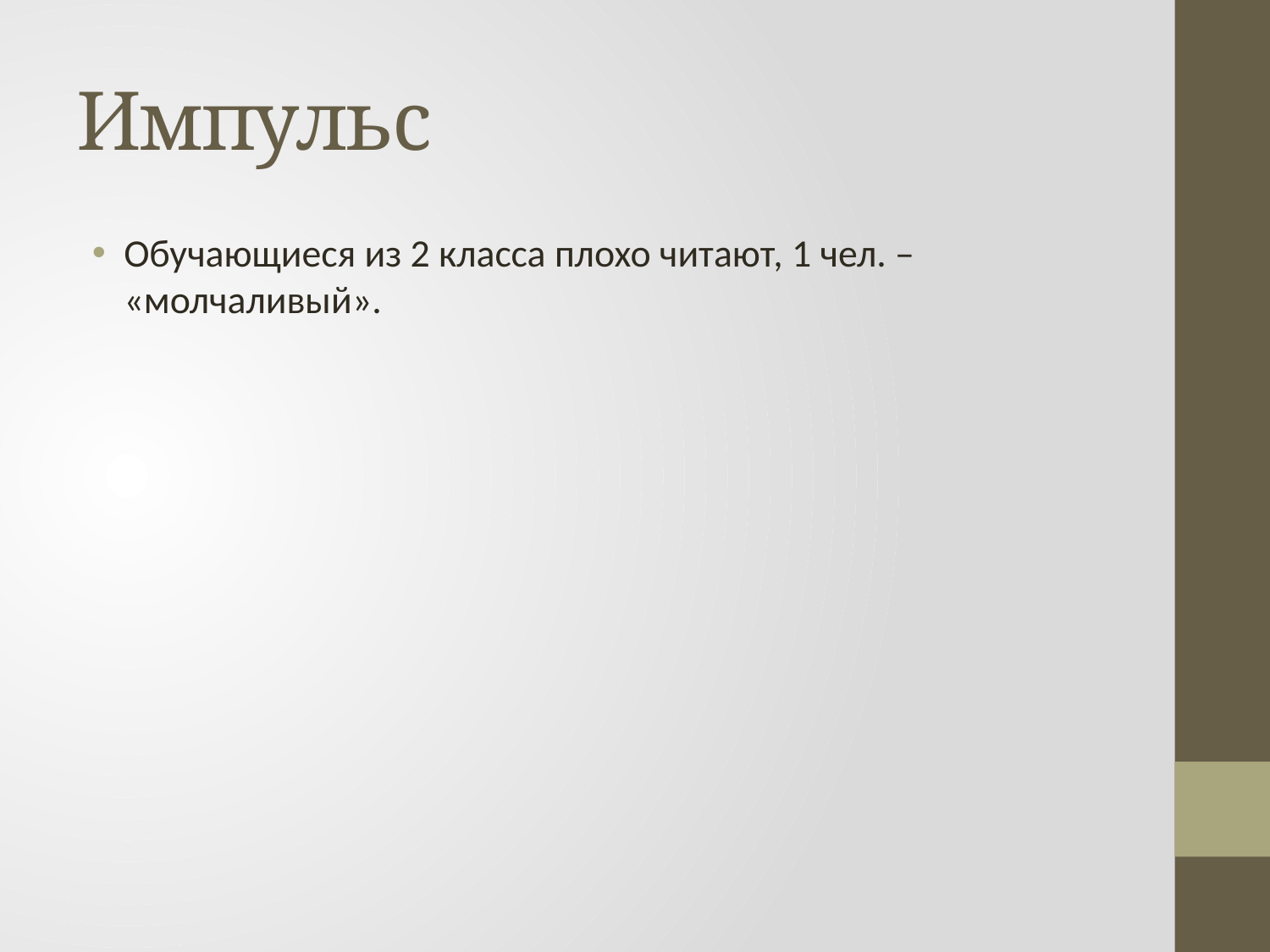

# Импульс
Обучающиеся из 2 класса плохо читают, 1 чел. – «молчаливый».